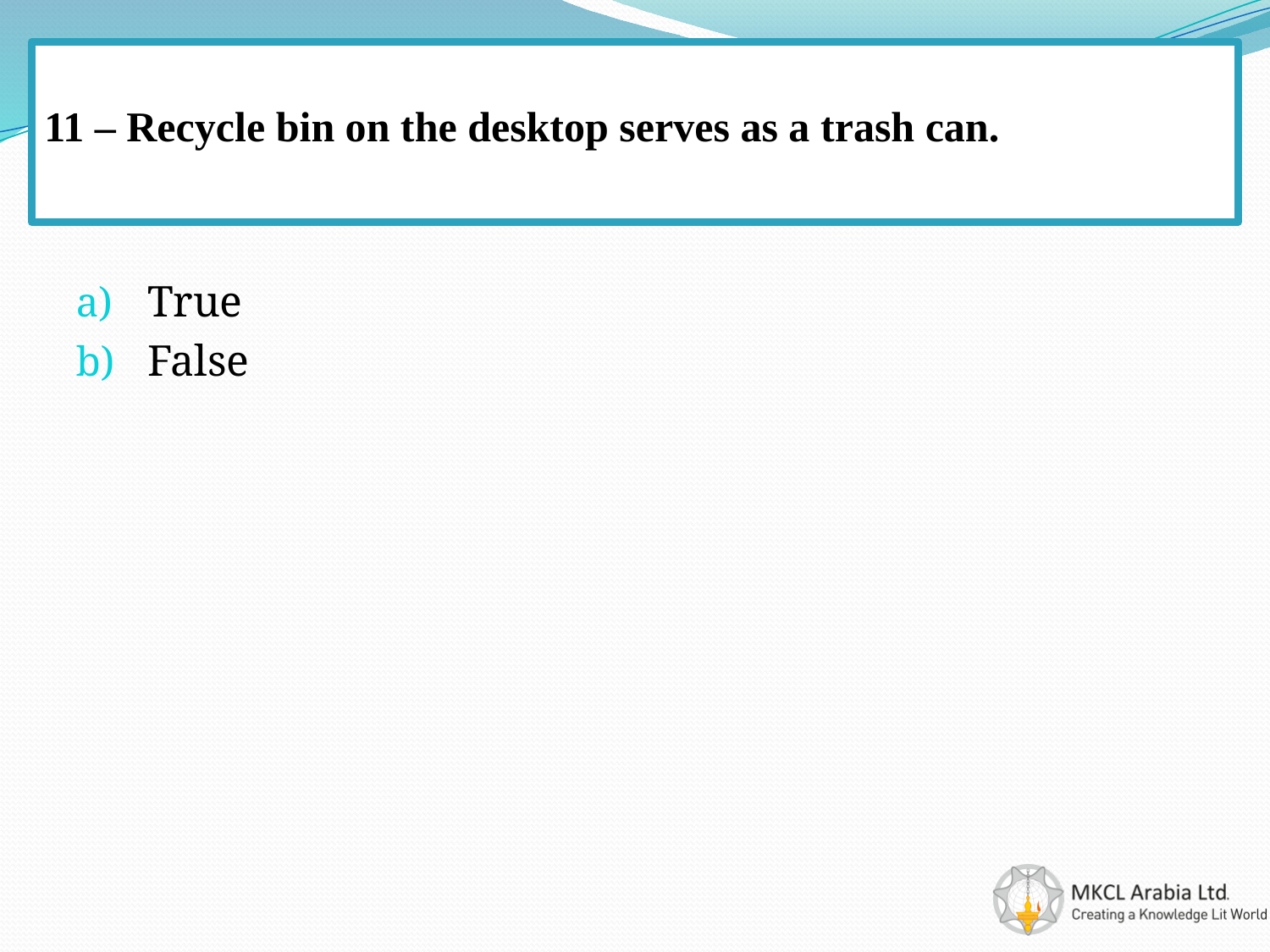

# 11 – Recycle bin on the desktop serves as a trash can.
True
False